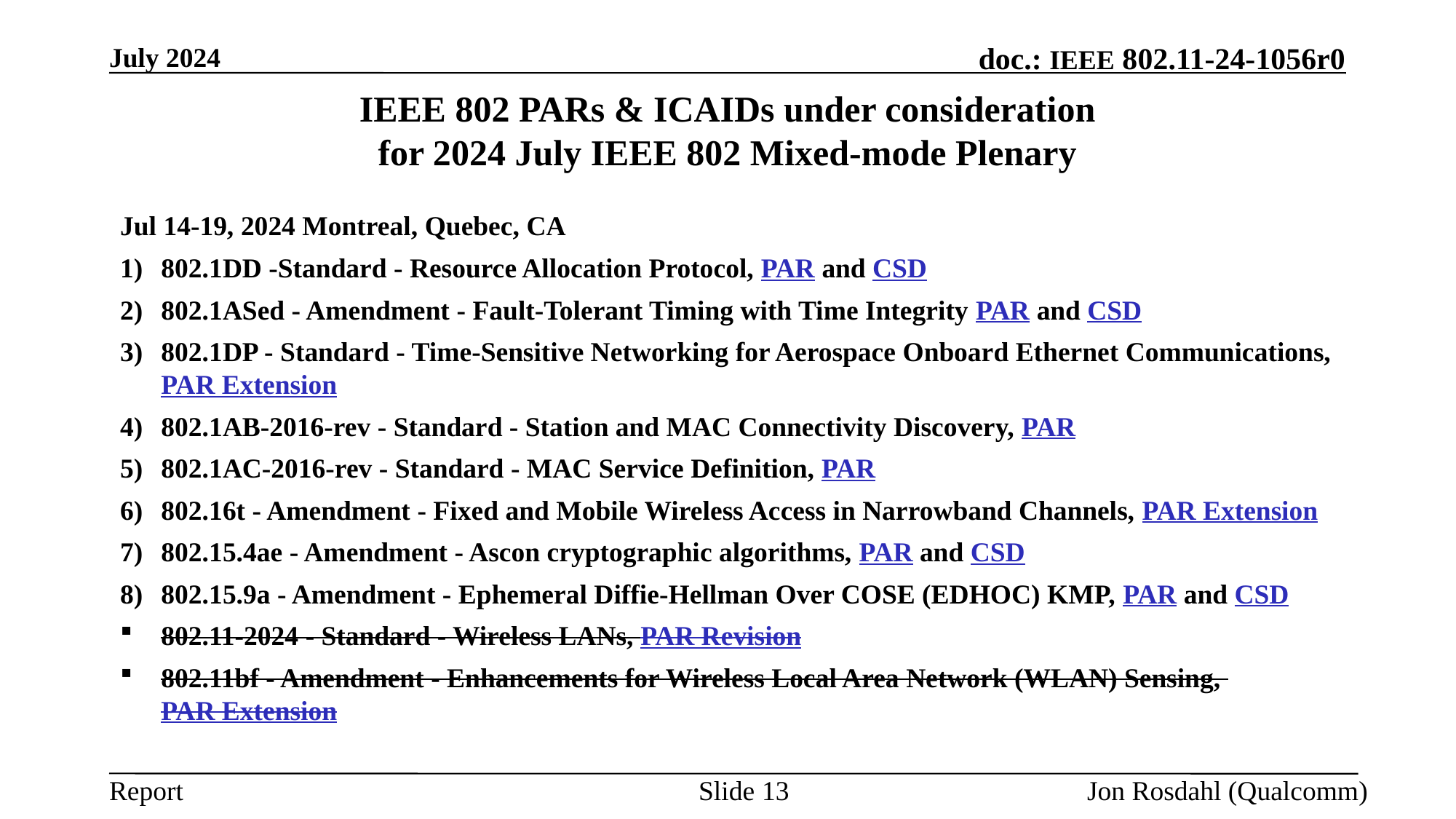

July 2024
# IEEE 802 PARs & ICAIDs under consideration for 2024 July IEEE 802 Mixed-mode Plenary
Jul 14-19, 2024 Montreal, Quebec, CA
802.1DD -Standard - Resource Allocation Protocol, PAR and CSD
802.1ASed - Amendment - Fault-Tolerant Timing with Time Integrity PAR and CSD
802.1DP - Standard - Time-Sensitive Networking for Aerospace Onboard Ethernet Communications, PAR Extension
802.1AB-2016-rev - Standard - Station and MAC Connectivity Discovery, PAR
802.1AC-2016-rev - Standard - MAC Service Definition, PAR
802.16t - Amendment - Fixed and Mobile Wireless Access in Narrowband Channels, PAR Extension
802.15.4ae - Amendment - Ascon cryptographic algorithms, PAR and CSD
802.15.9a - Amendment - Ephemeral Diffie-Hellman Over COSE (EDHOC) KMP, PAR and CSD
802.11-2024 - Standard - Wireless LANs, PAR Revision
802.11bf - Amendment - Enhancements for Wireless Local Area Network (WLAN) Sensing, PAR Extension

Slide 13
Jon Rosdahl (Qualcomm)